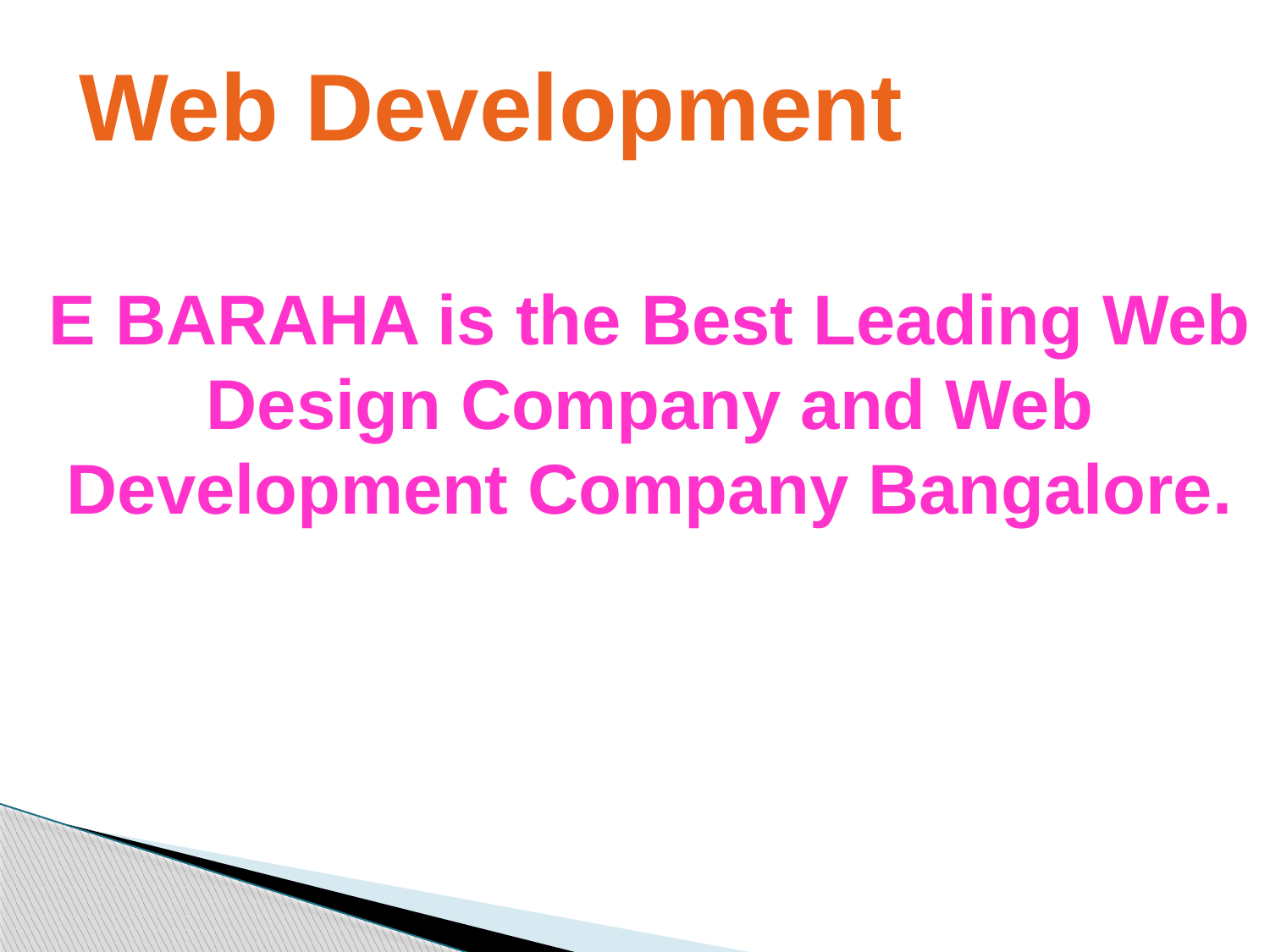

Web Development
E BARAHA is the Best Leading Web Design Company and Web Development Company Bangalore.